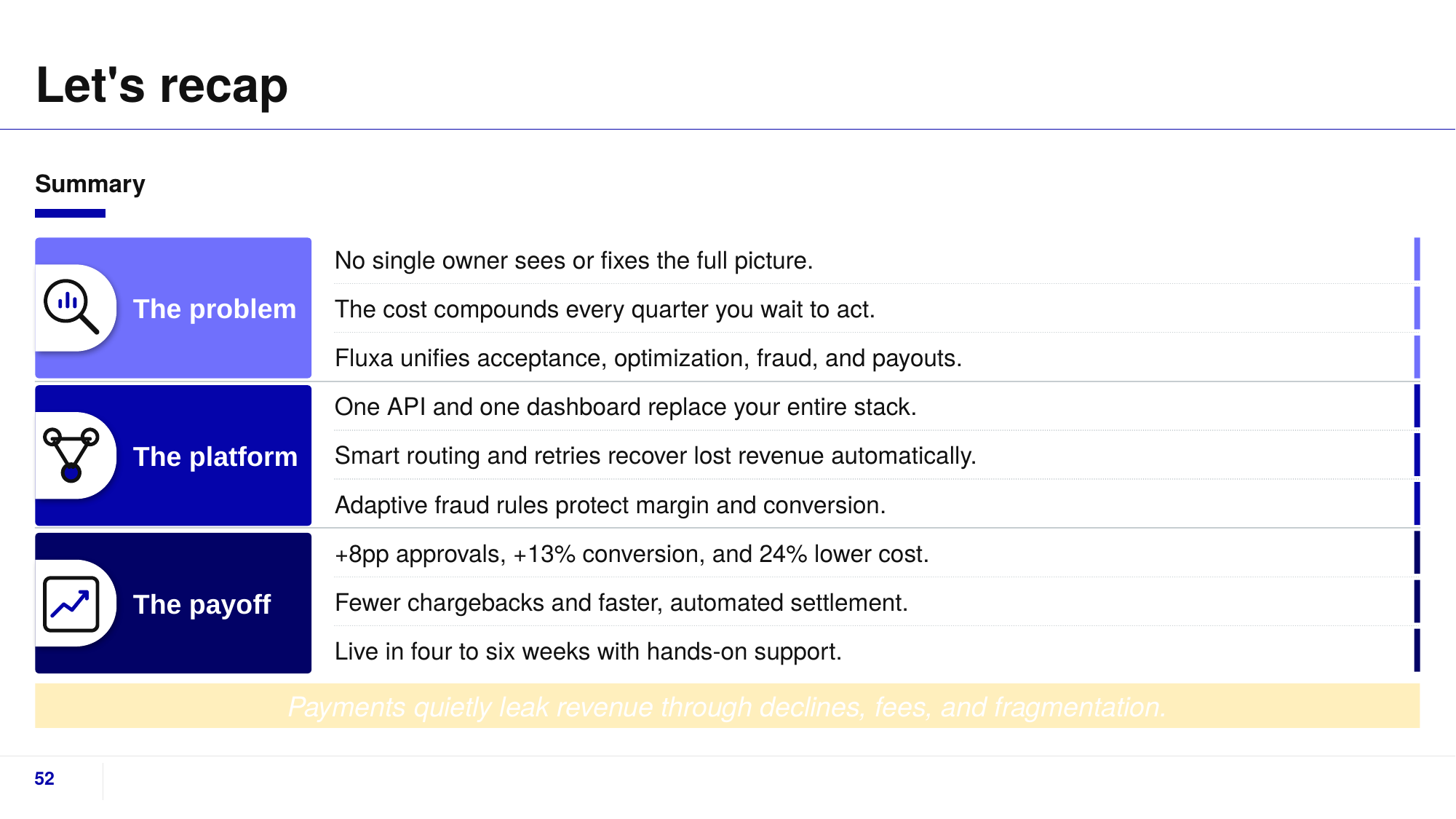

# Let's recap
Summary
No single owner sees or fixes the full picture.

The problem

The cost compounds every quarter you wait to act.

Fluxa unifies acceptance, optimization, fraud, and payouts.

One API and one dashboard replace your entire stack.

The platform

Smart routing and retries recover lost revenue automatically.

Adaptive fraud rules protect margin and conversion.

+8pp approvals, +13% conversion, and 24% lower cost.

The payoff

Fewer chargebacks and faster, automated settlement.

Live in four to six weeks with hands-on support.

Payments quietly leak revenue through declines, fees, and fragmentation.
52